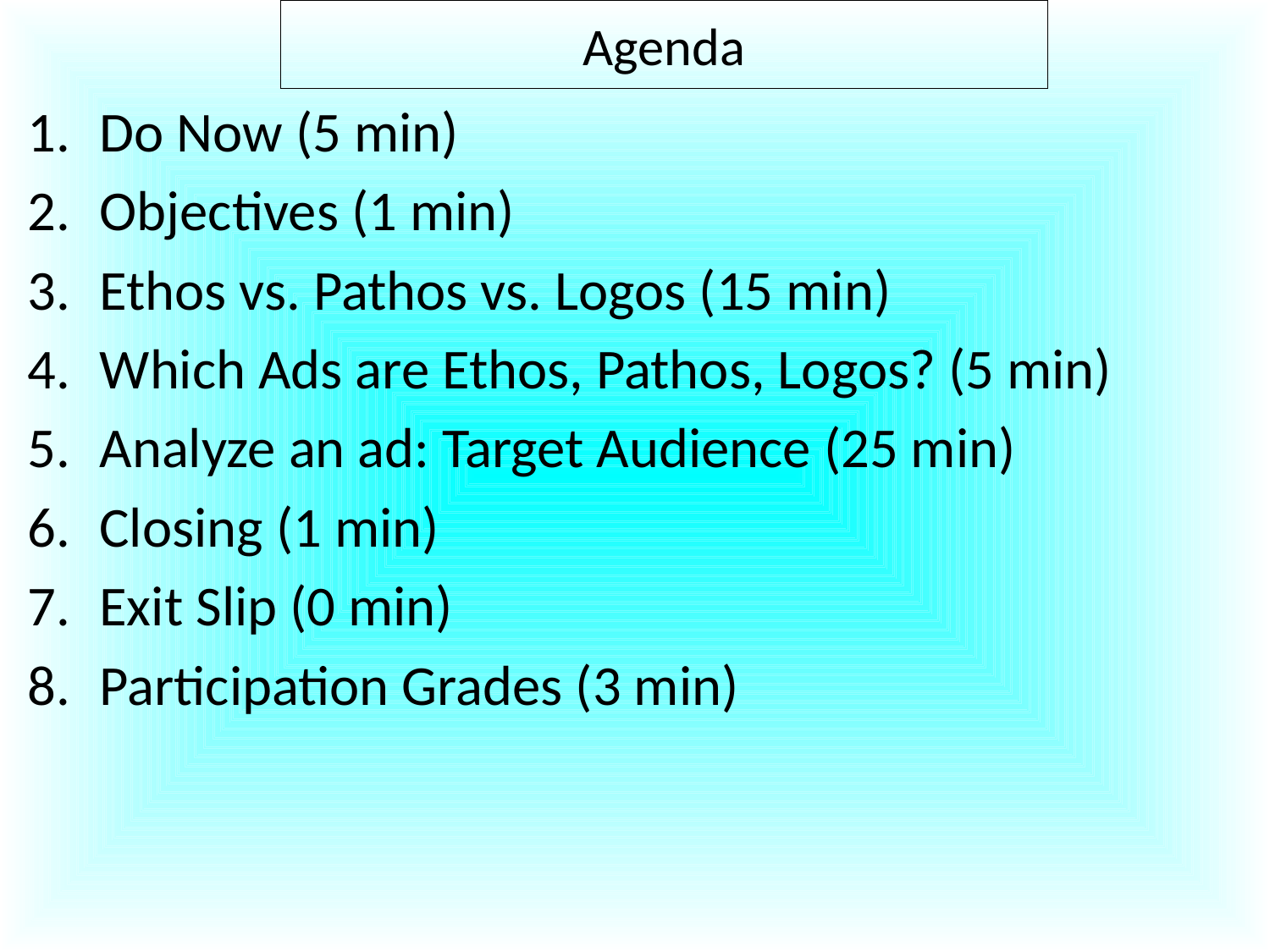

Agenda
Do Now (5 min)
Objectives (1 min)
Ethos vs. Pathos vs. Logos (15 min)
Which Ads are Ethos, Pathos, Logos? (5 min)
Analyze an ad: Target Audience (25 min)
Closing (1 min)
Exit Slip (0 min)
Participation Grades (3 min)